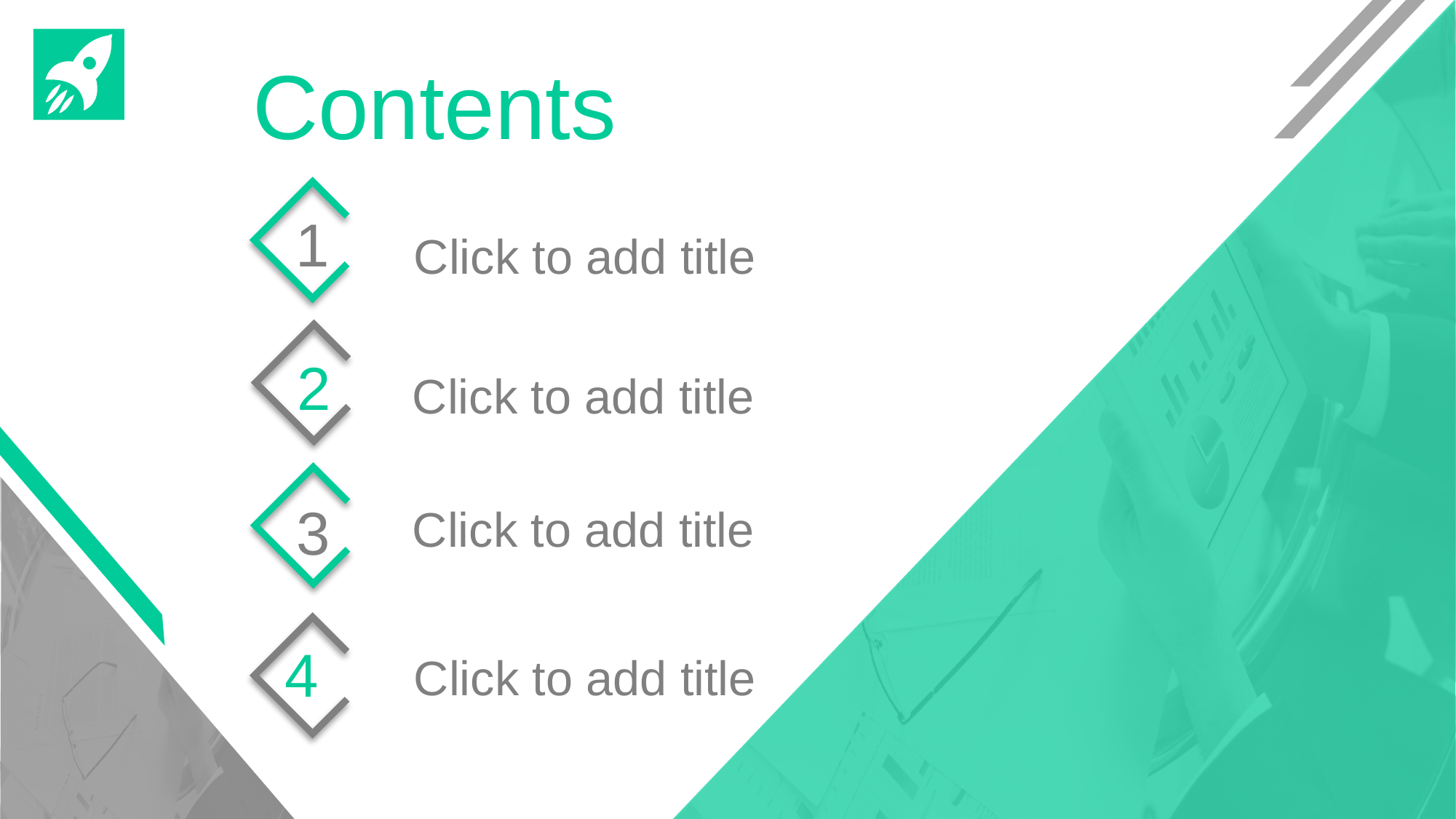

Contents

1
Click to add title

2
Click to add title

3

Click to add title

4
Click to add title